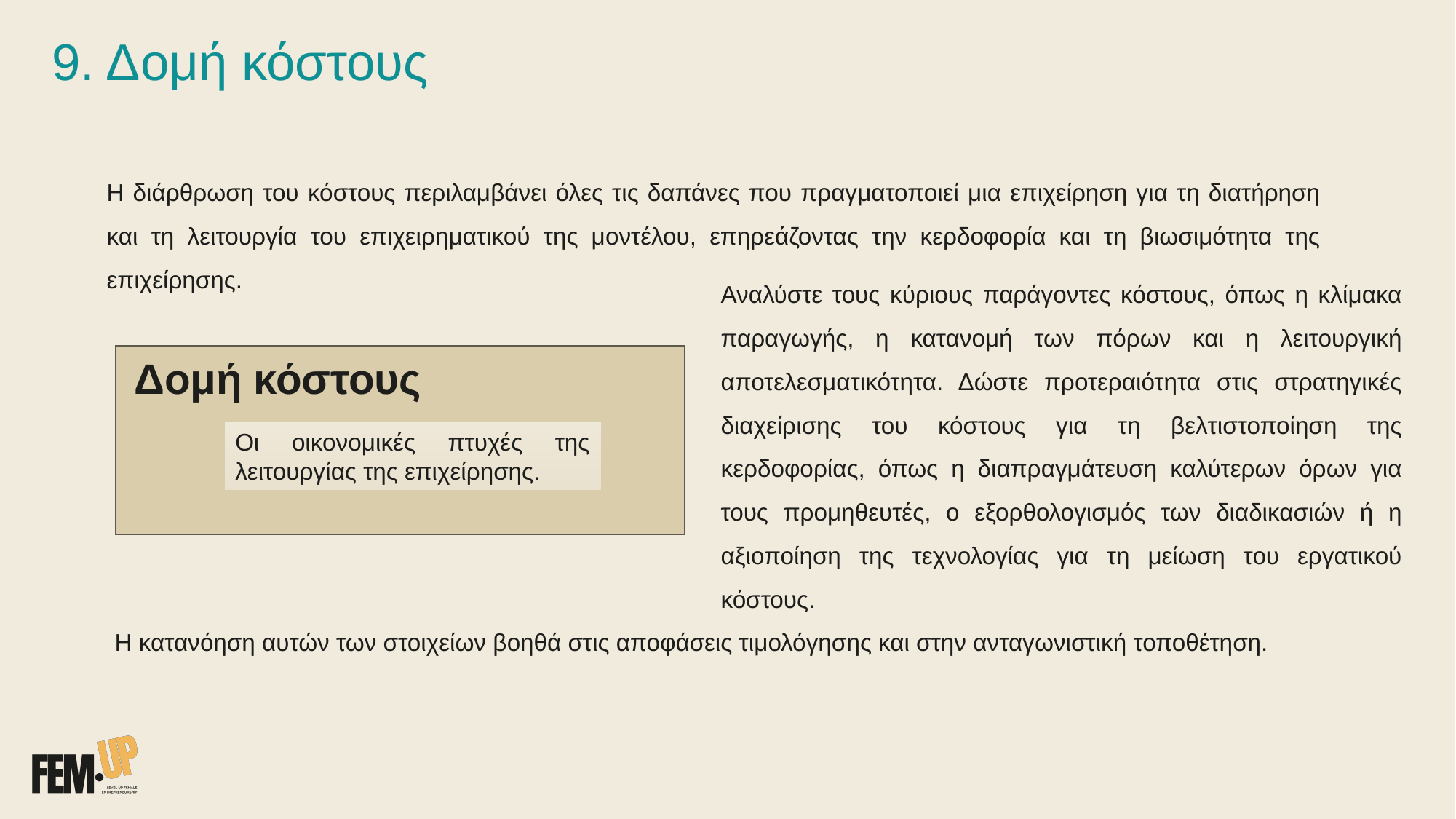

# 9. Δομή κόστους
Η διάρθρωση του κόστους περιλαμβάνει όλες τις δαπάνες που πραγματοποιεί μια επιχείρηση για τη διατήρηση και τη λειτουργία του επιχειρηματικού της μοντέλου, επηρεάζοντας την κερδοφορία και τη βιωσιμότητα της επιχείρησης.
Αναλύστε τους κύριους παράγοντες κόστους, όπως η κλίμακα παραγωγής, η κατανομή των πόρων και η λειτουργική αποτελεσματικότητα. Δώστε προτεραιότητα στις στρατηγικές διαχείρισης του κόστους για τη βελτιστοποίηση της κερδοφορίας, όπως η διαπραγμάτευση καλύτερων όρων για τους προμηθευτές, ο εξορθολογισμός των διαδικασιών ή η αξιοποίηση της τεχνολογίας για τη μείωση του εργατικού κόστους.

Δομή κόστους
Οι οικονομικές πτυχές της λειτουργίας της επιχείρησης.
Η κατανόηση αυτών των στοιχείων βοηθά στις αποφάσεις τιμολόγησης και στην ανταγωνιστική τοποθέτηση.